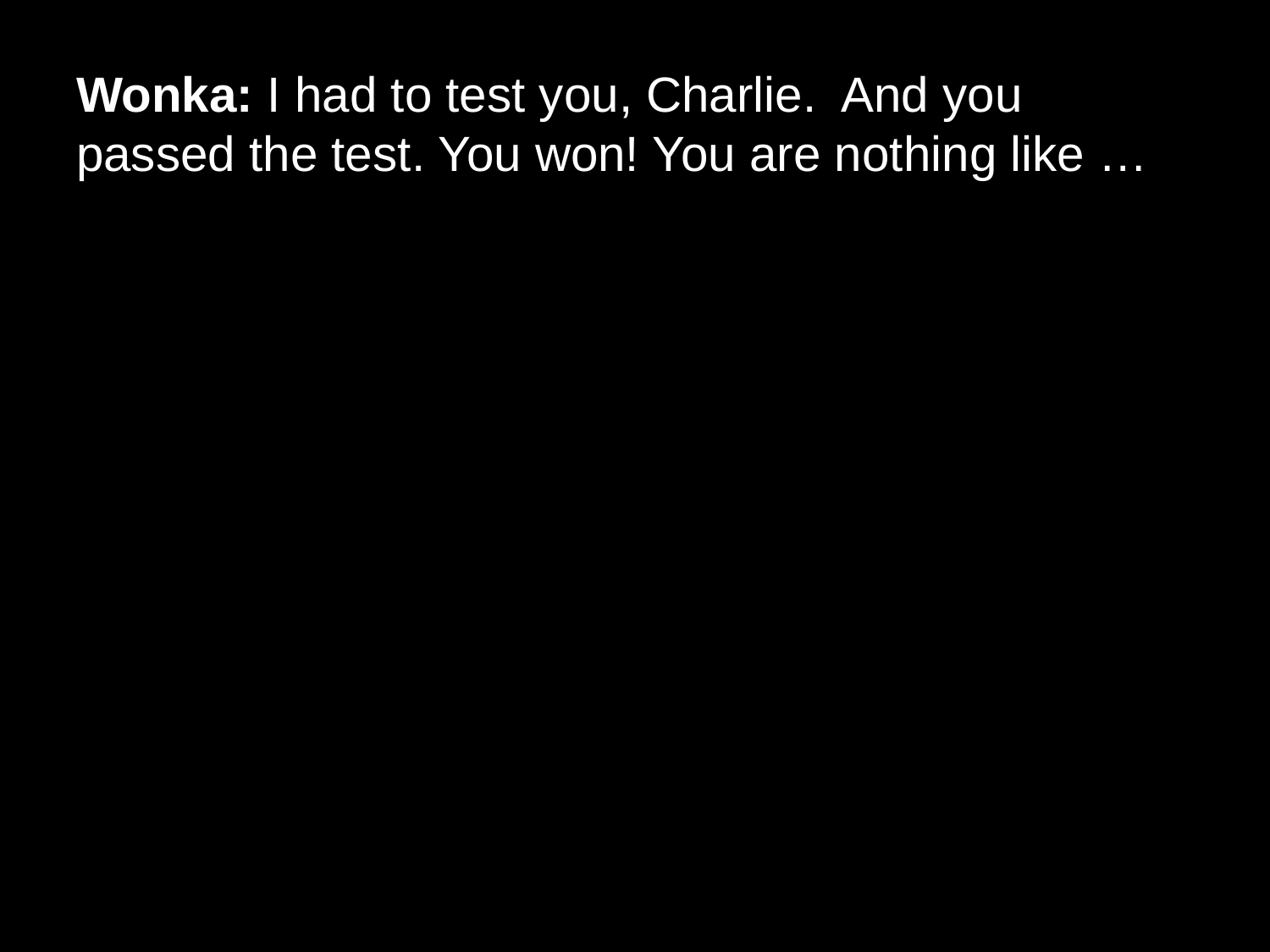

# Wonka: I had to test you, Charlie.  And you passed the test. You won! You are nothing like …